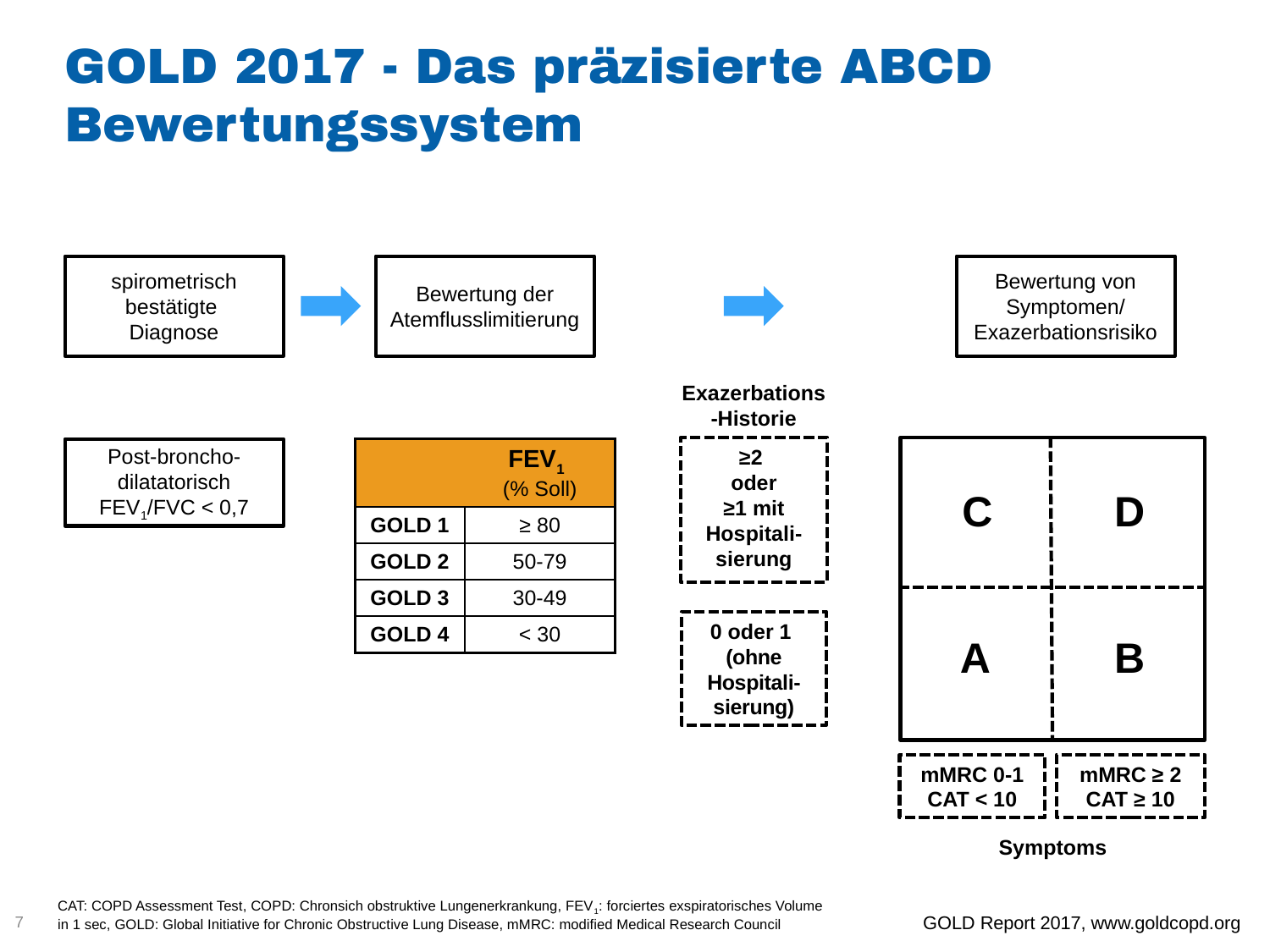

# GOLD 2017 - Das präzisierte ABCD Bewertungssystem
spirometrisch bestätigte
Diagnose
Bewertung der Atemflusslimitierung
Bewertung von Symptomen/
Exazerbationsrisiko

Exazerbations-Historie
≥2
oder
≥1 mit Hospitali-sierung

Post-broncho-dilatatorisch FEV1/FVC < 0,7
|  | FEV1 (% Soll) |
| --- | --- |
| GOLD 1 | ≥ 80 |
| GOLD 2 | 50-79 |
| GOLD 3 | 30-49 |
| GOLD 4 | < 30 |
C
D
0 oder 1
(ohne Hospitali-sierung)
B
A
mMRC 0-1
CAT < 10
mMRC ≥ 2
CAT ≥ 10
Symptoms
CAT: COPD Assessment Test, COPD: Chronsich obstruktive Lungenerkrankung, FEV1: forciertes exspiratorisches Volume in 1 sec, GOLD: Global Initiative for Chronic Obstructive Lung Disease, mMRC: modified Medical Research Council
7
GOLD Report 2017, www.goldcopd.org